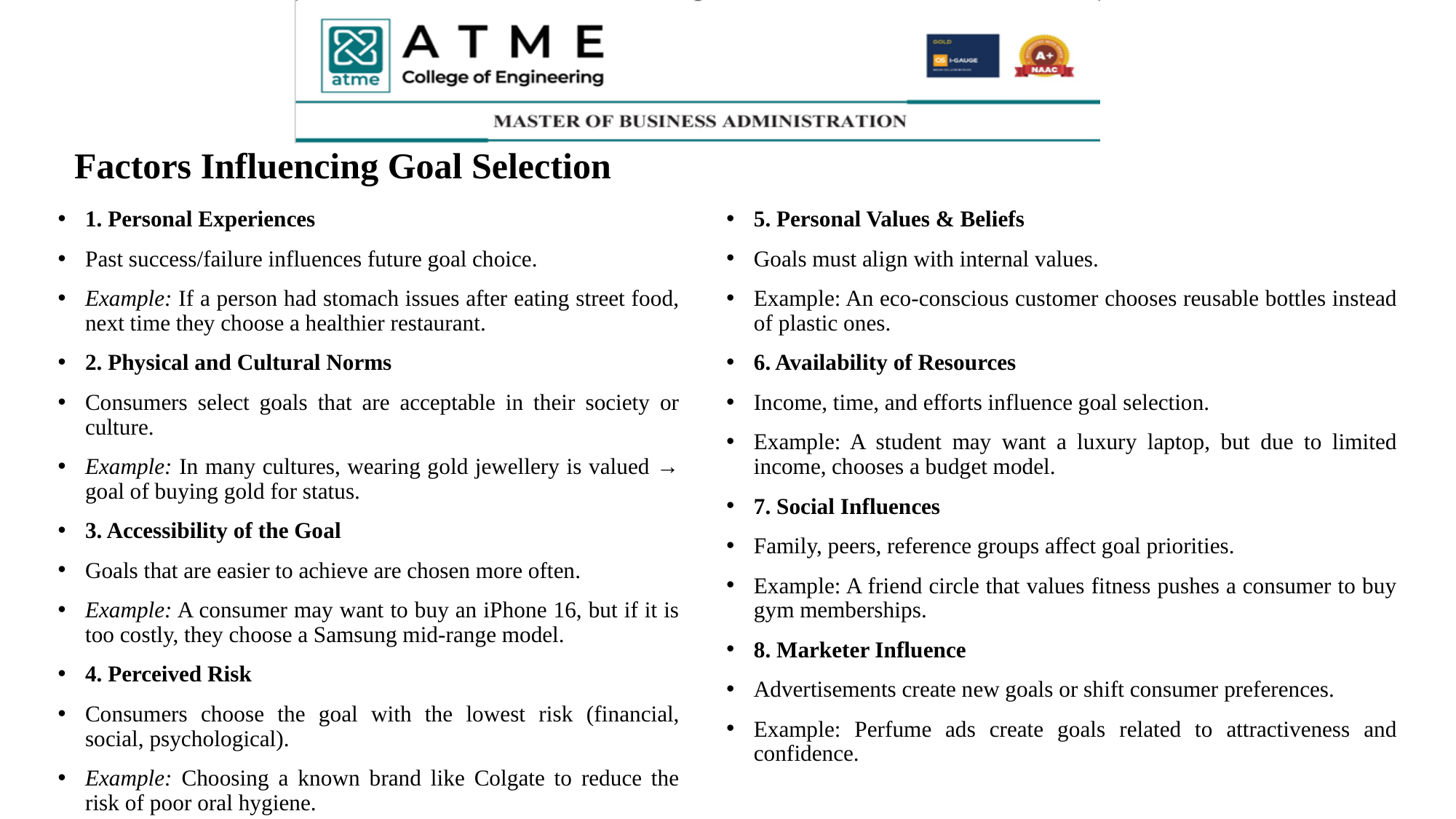

# Factors Influencing Goal Selection

1. Personal Experiences
Past success/failure influences future goal choice.
Example: If a person had stomach issues after eating street food, next time they choose a healthier restaurant.
2. Physical and Cultural Norms
Consumers select goals that are acceptable in their society or culture.
Example: In many cultures, wearing gold jewellery is valued → goal of buying gold for status.
3. Accessibility of the Goal
Goals that are easier to achieve are chosen more often.
Example: A consumer may want to buy an iPhone 16, but if it is too costly, they choose a Samsung mid-range model.
4. Perceived Risk
Consumers choose the goal with the lowest risk (financial, social, psychological).
Example: Choosing a known brand like Colgate to reduce the risk of poor oral hygiene.

5. Personal Values & Beliefs
Goals must align with internal values.
Example: An eco-conscious customer chooses reusable bottles instead of plastic ones.
6. Availability of Resources
Income, time, and efforts influence goal selection.
Example: A student may want a luxury laptop, but due to limited income, chooses a budget model.
7. Social Influences
Family, peers, reference groups affect goal priorities.
Example: A friend circle that values fitness pushes a consumer to buy gym memberships.
8. Marketer Influence
Advertisements create new goals or shift consumer preferences.
Example: Perfume ads create goals related to attractiveness and confidence.